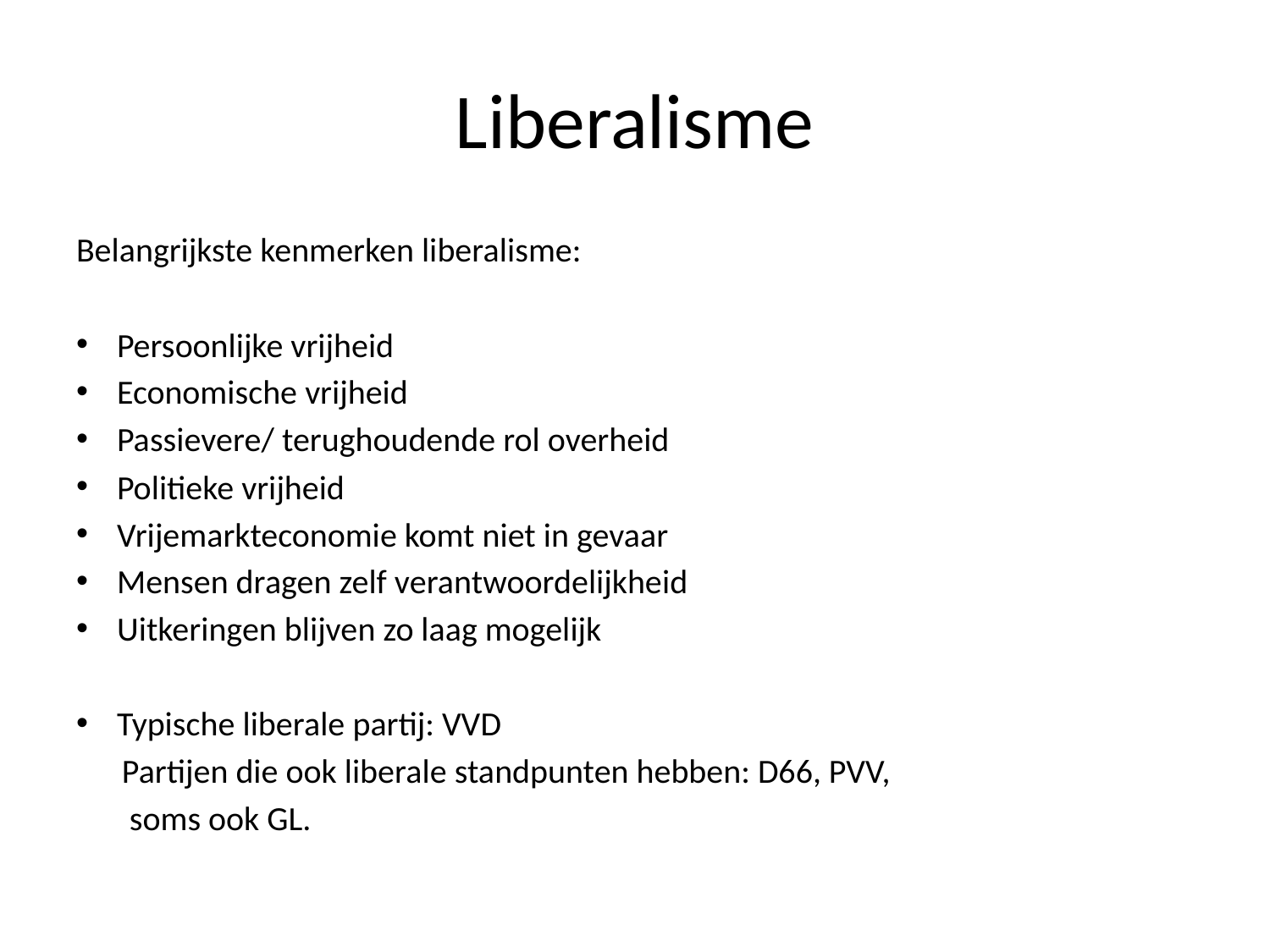

# Liberalisme
Belangrijkste kenmerken liberalisme:

Persoonlijke vrijheid
Economische vrijheid
Passievere/ terughoudende rol overheid
Politieke vrijheid
Vrijemarkteconomie komt niet in gevaar
Mensen dragen zelf verantwoordelijkheid
Uitkeringen blijven zo laag mogelijk

Typische liberale partij: VVD
      Partijen die ook liberale standpunten hebben: D66, PVV,
       soms ook GL.